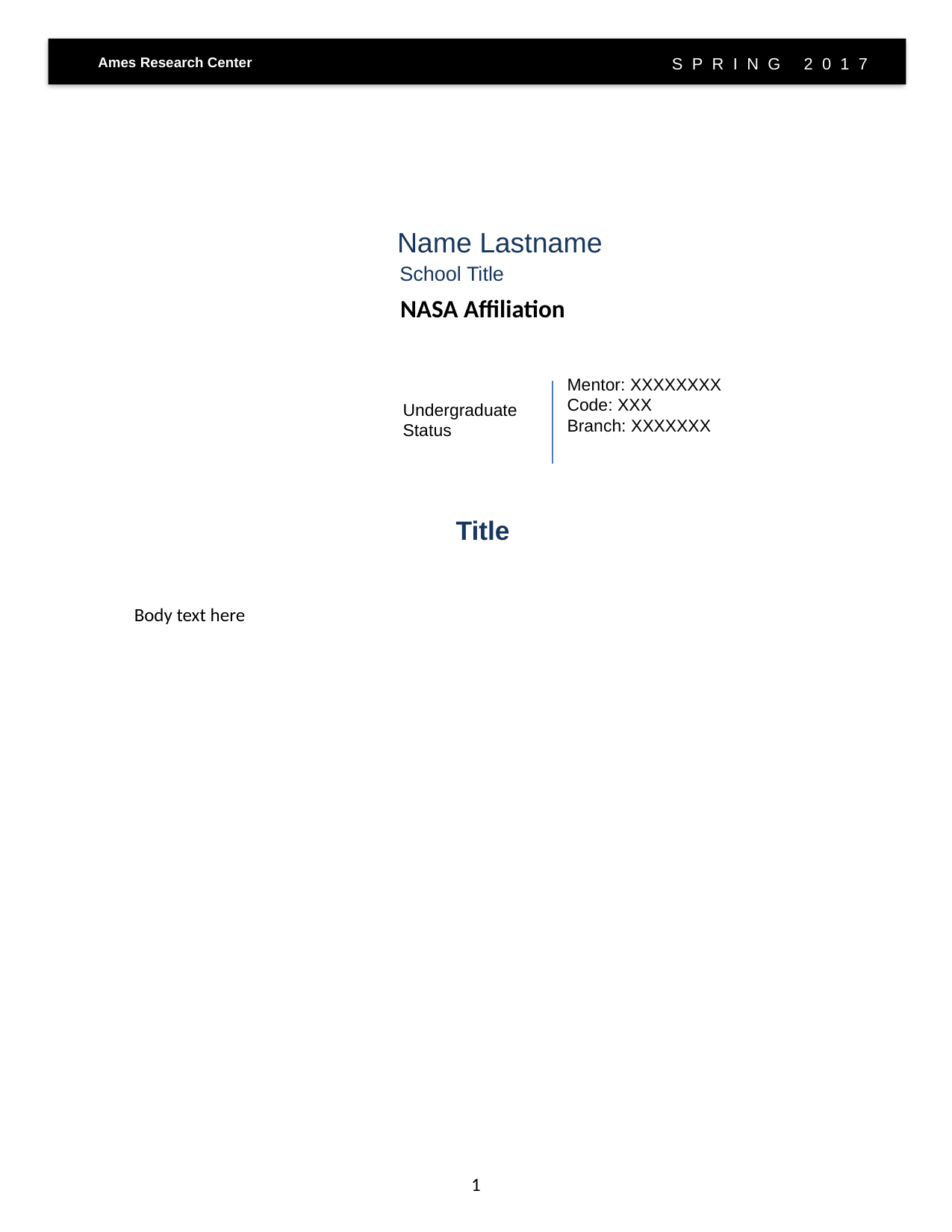

SPRING 2017
# Name Lastname

School Title
NASA Affiliation
Mentor: XXXXXXXX
Code: XXX
Branch: XXXXXXX
Undergraduate Status
Title
Body text here

1